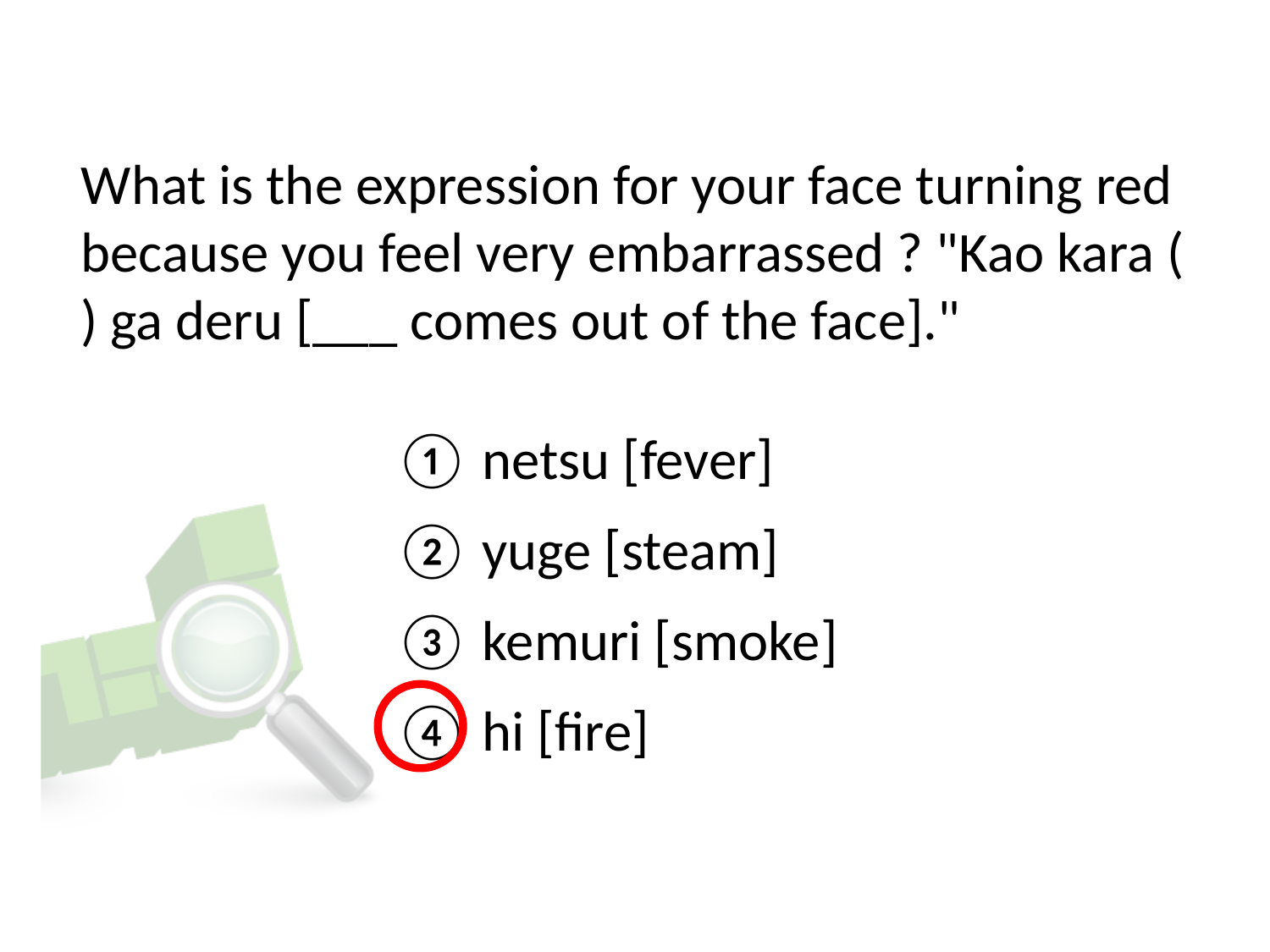

# What is the expression for your face turning red because you feel very embarrassed ? "Kao kara ( ) ga deru [___ comes out of the face]."
① netsu [fever]
② yuge [steam]
③ kemuri [smoke]
④ hi [fire]